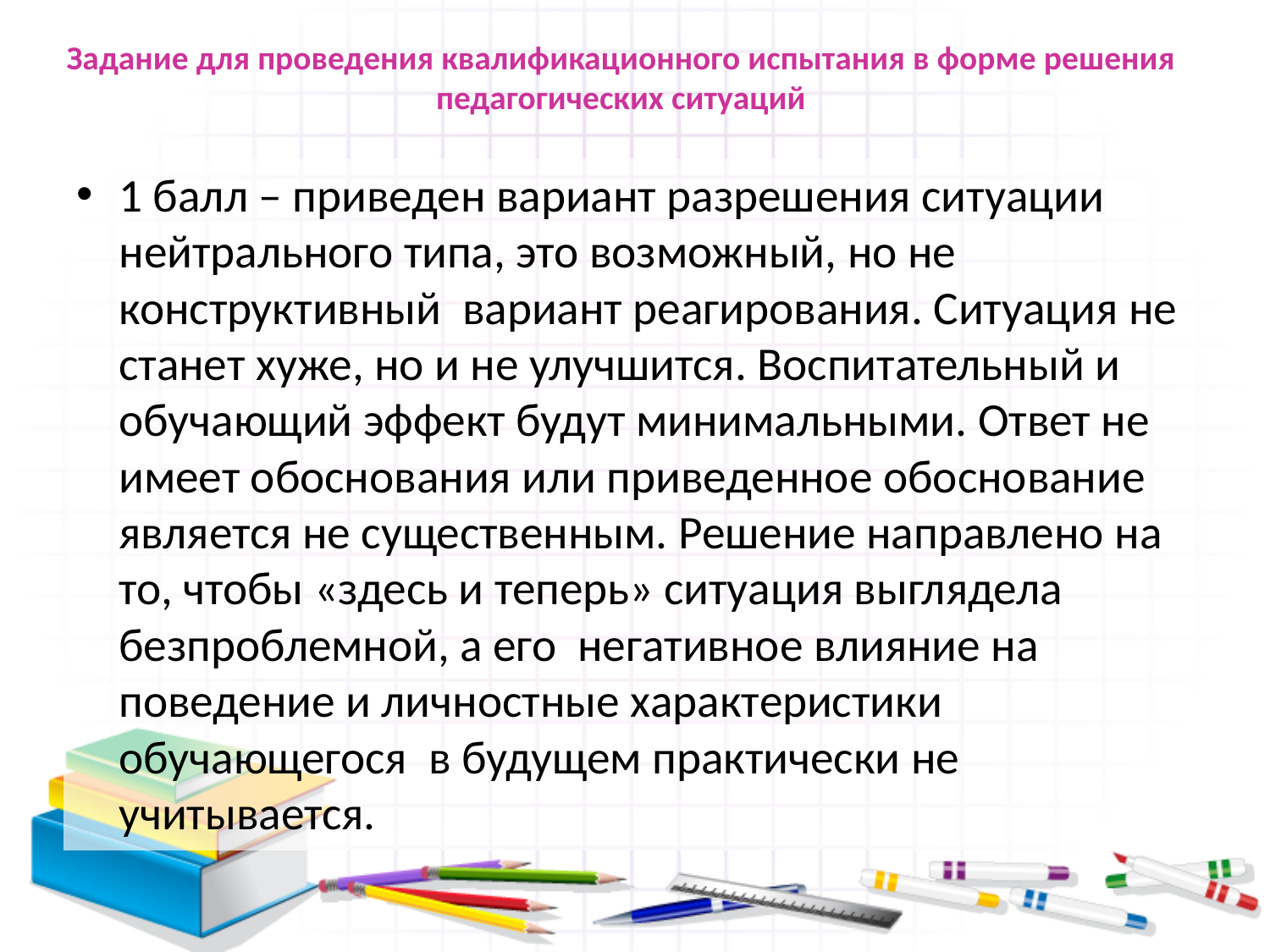

# Задание для проведения квалификационного испытания в форме решения педагогических ситуаций
1 балл – приведен вариант разрешения ситуации нейтрального типа, это возможный, но не конструктивный  вариант реагирования. Ситуация не станет хуже, но и не улучшится. Воспитательный и обучающий эффект будут минимальными. Ответ не имеет обоснования или приведенное обоснование является не существенным. Решение направлено на то, чтобы «здесь и теперь» ситуация выглядела безпроблемной, а его  негативное влияние на поведение и личностные характеристики обучающегося  в будущем практически не учитывается.